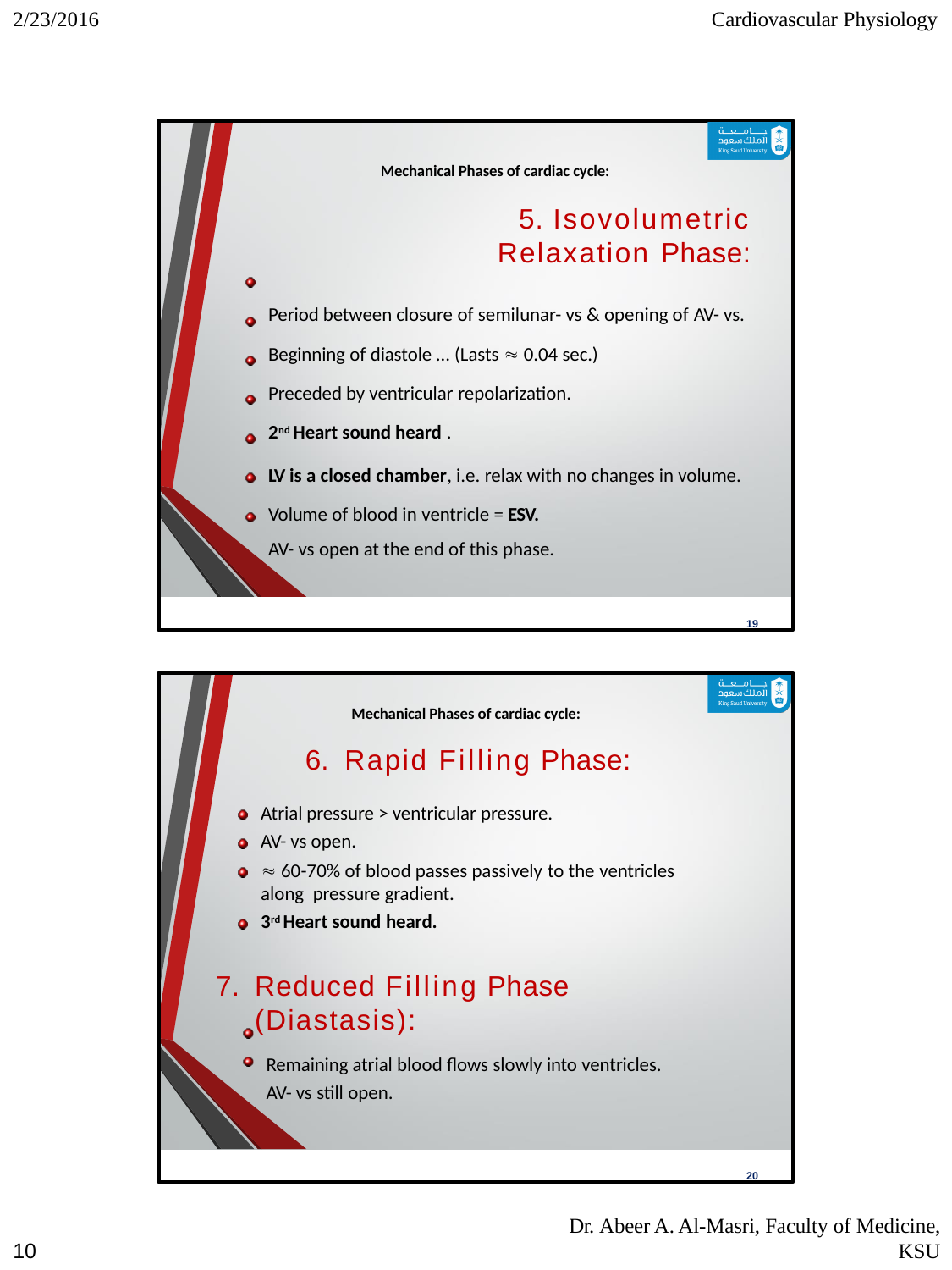

2/23/2016
Cardiovascular Physiology

Mechanical Phases of cardiac cycle:

5. Isovolumetric Relaxation Phase:
Period between closure of semilunar- vs & opening of AV- vs.  Beginning of diastole … (Lasts ≈ 0.04 sec.)
Preceded by ventricular repolarization.
2nd Heart sound heard .
LV is a closed chamber, i.e. relax with no changes in volume.  Volume of blood in ventricle = ESV.
AV- vs open at the end of this phase.

19

Mechanical Phases of cardiac cycle:

Rapid Filling Phase:
Atrial pressure > ventricular pressure.  AV- vs open.
≈ 60-70% of blood passes passively to the ventricles along  pressure gradient.
3rd Heart sound heard.

Reduced Filling Phase (Diastasis):
Remaining atrial blood flows slowly into ventricles.  AV- vs still open.

20

Dr. Abeer A. Al-Masri, Faculty of Medicine,
KSU
10